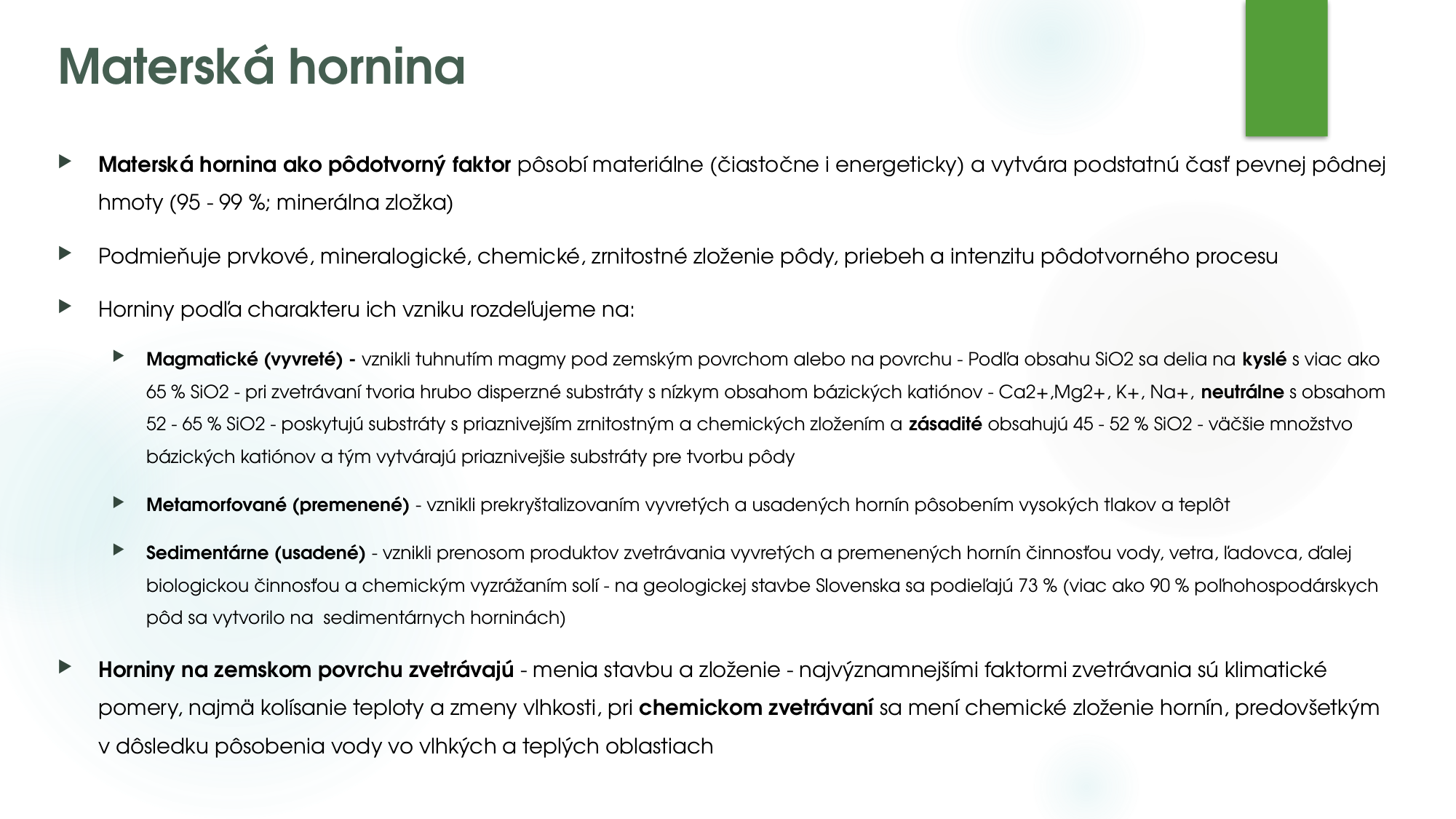

# Materská hornina
Materská hornina ako pôdotvorný faktor pôsobí materiálne (čiastočne i energeticky) a vytvára podstatnú časť pevnej pôdnej hmoty (95 - 99 %; minerálna zložka)
Podmieňuje prvkové, mineralogické, chemické, zrnitostné zloženie pôdy, priebeh a intenzitu pôdotvorného procesu
Horniny podľa charakteru ich vzniku rozdeľujeme na:
Magmatické (vyvreté) - vznikli tuhnutím magmy pod zemským povrchom alebo na povrchu - Podľa obsahu SiO2 sa delia na kyslé s viac ako 65 % SiO2 - pri zvetrávaní tvoria hrubo disperzné substráty s nízkym obsahom bázických katiónov - Ca2+,Mg2+, K+, Na+, neutrálne s obsahom 52 - 65 % SiO2 - poskytujú substráty s priaznivejším zrnitostným a chemických zložením a zásadité obsahujú 45 - 52 % SiO2 - väčšie množstvo bázických katiónov a tým vytvárajú priaznivejšie substráty pre tvorbu pôdy
Metamorfované (premenené) - vznikli prekryštalizovaním vyvretých a usadených hornín pôsobením vysokých tlakov a teplôt
Sedimentárne (usadené) - vznikli prenosom produktov zvetrávania vyvretých a premenených hornín činnosťou vody, vetra, ľadovca, ďalej biologickou činnosťou a chemickým vyzrážaním solí - na geologickej stavbe Slovenska sa podieľajú 73 % (viac ako 90 % poľnohospodárskych pôd sa vytvorilo na  sedimentárnych horninách)
Horniny na zemskom povrchu zvetrávajú - menia stavbu a zloženie - najvýznamnejšími faktormi zvetrávania sú klimatické pomery, najmä kolísanie teploty a zmeny vlhkosti, pri chemickom zvetrávaní sa mení chemické zloženie hornín, predovšetkým v dôsledku pôsobenia vody vo vlhkých a teplých oblastiach